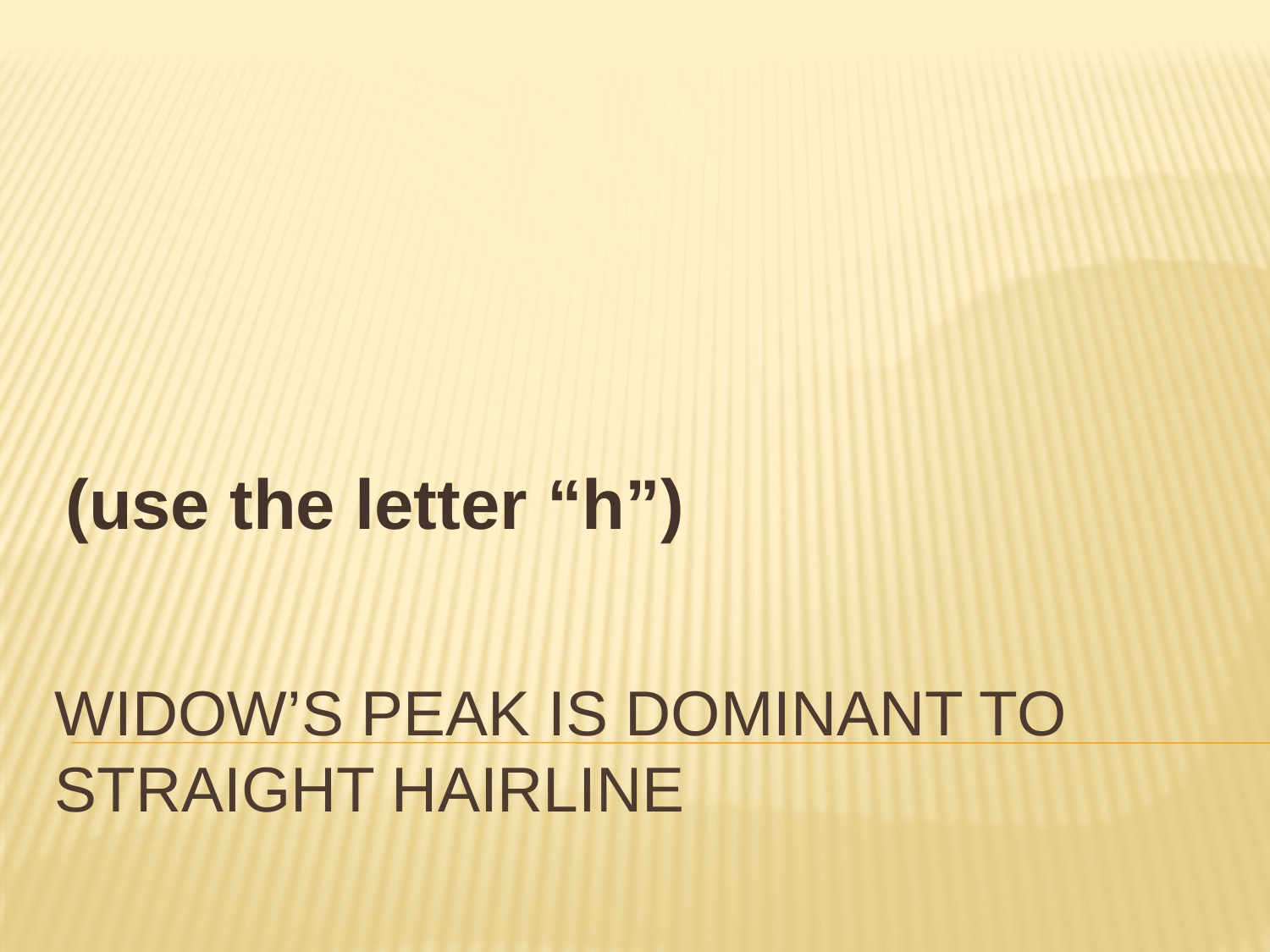

(use the letter “h”)
# Widow’s peak is dominant to Straight hairline